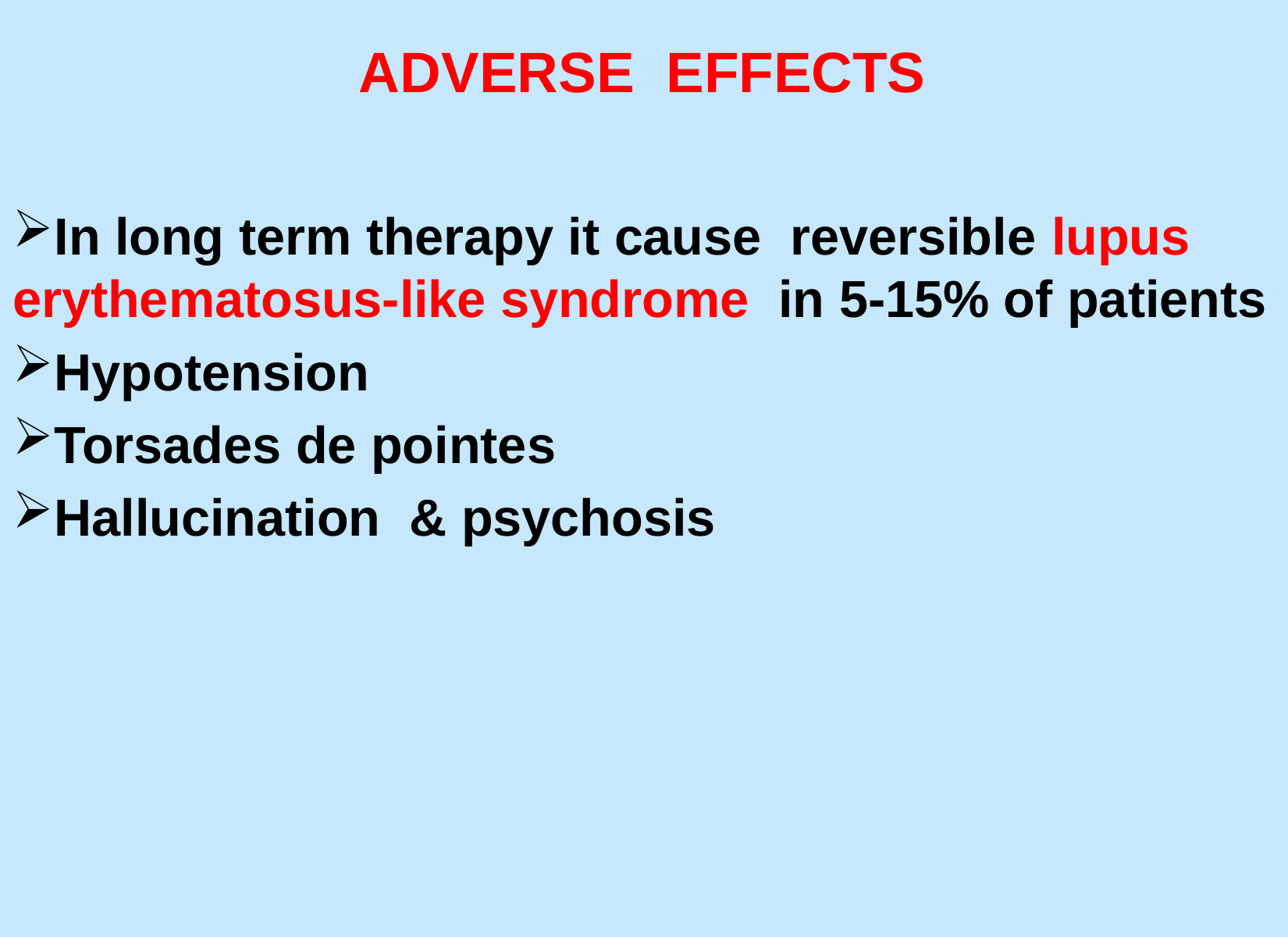

ADVERSE  EFFECTS

In long term therapy it cause  reversible lupus erythematosus-like syndrome  in 5-15% of patients
Hypotension
Torsades de pointes
Hallucination  & psychosis

#